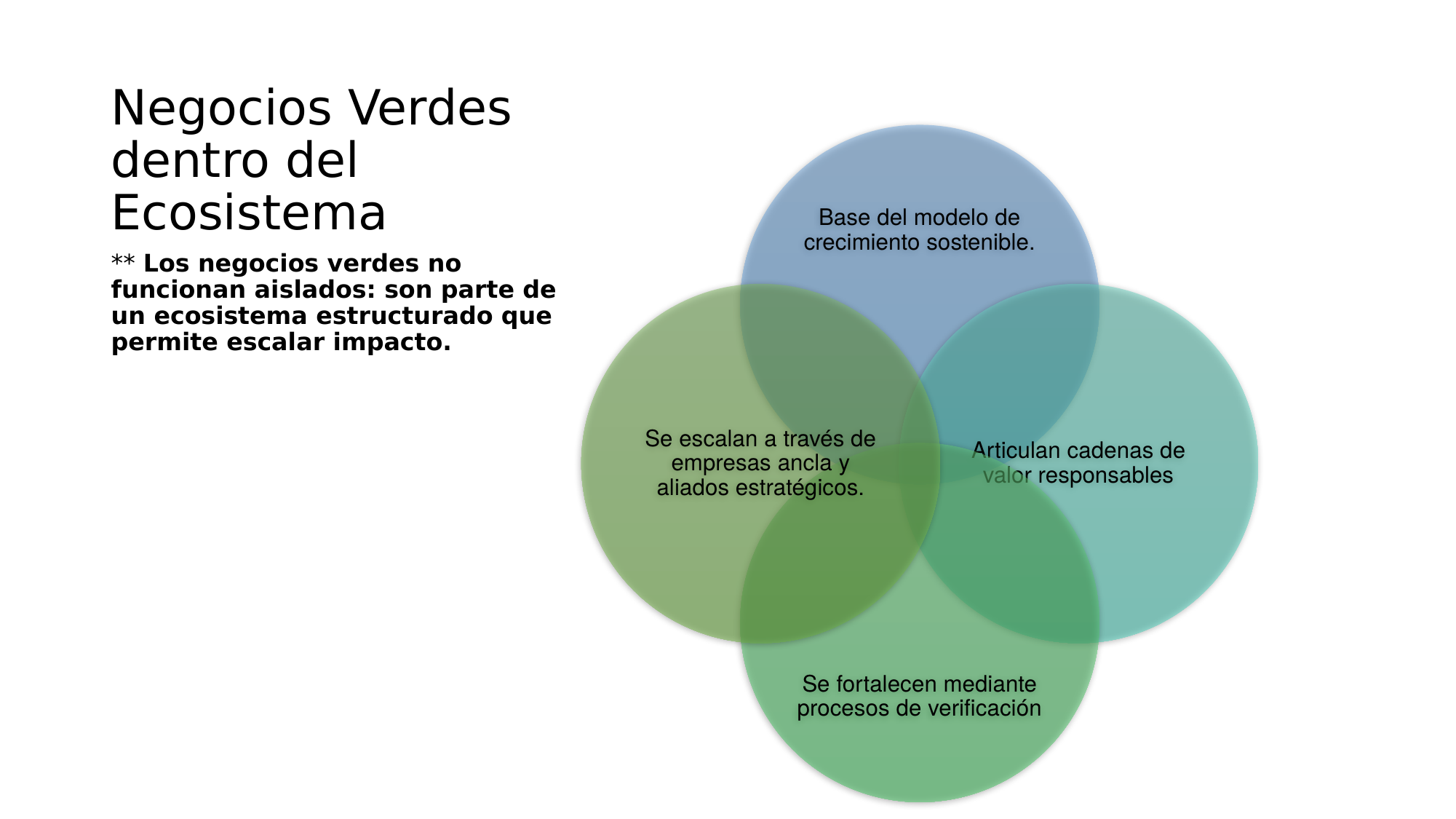

# Negocios Verdes dentro del Ecosistema
Base del modelo de crecimiento sostenible.
Articulan cadenas de valor responsables
Se fortalecen mediante procesos de verificación
Se escalan a través de empresas ancla y aliados estratégicos.
** Los negocios verdes no funcionan aislados: son parte de un ecosistema estructurado que permite escalar impacto.